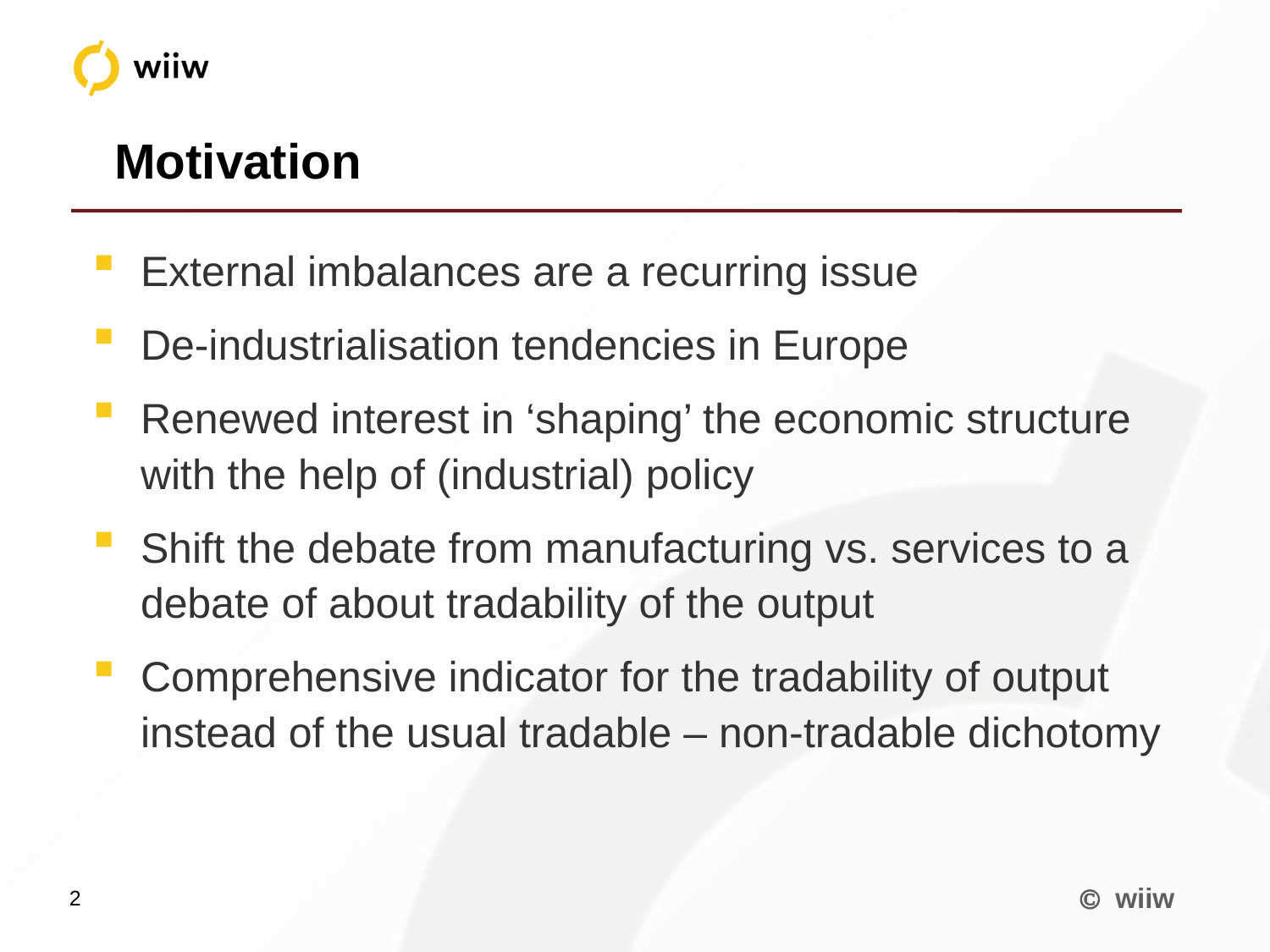

Motivation
External imbalances are a recurring issue
De-industrialisation tendencies in Europe
Renewed interest in ‘shaping’ the economic structure with the help of (industrial) policy
Shift the debate from manufacturing vs. services to a debate of about tradability of the output
Comprehensive indicator for the tradability of output   instead of the usual tradable – non-tradable dichotomy